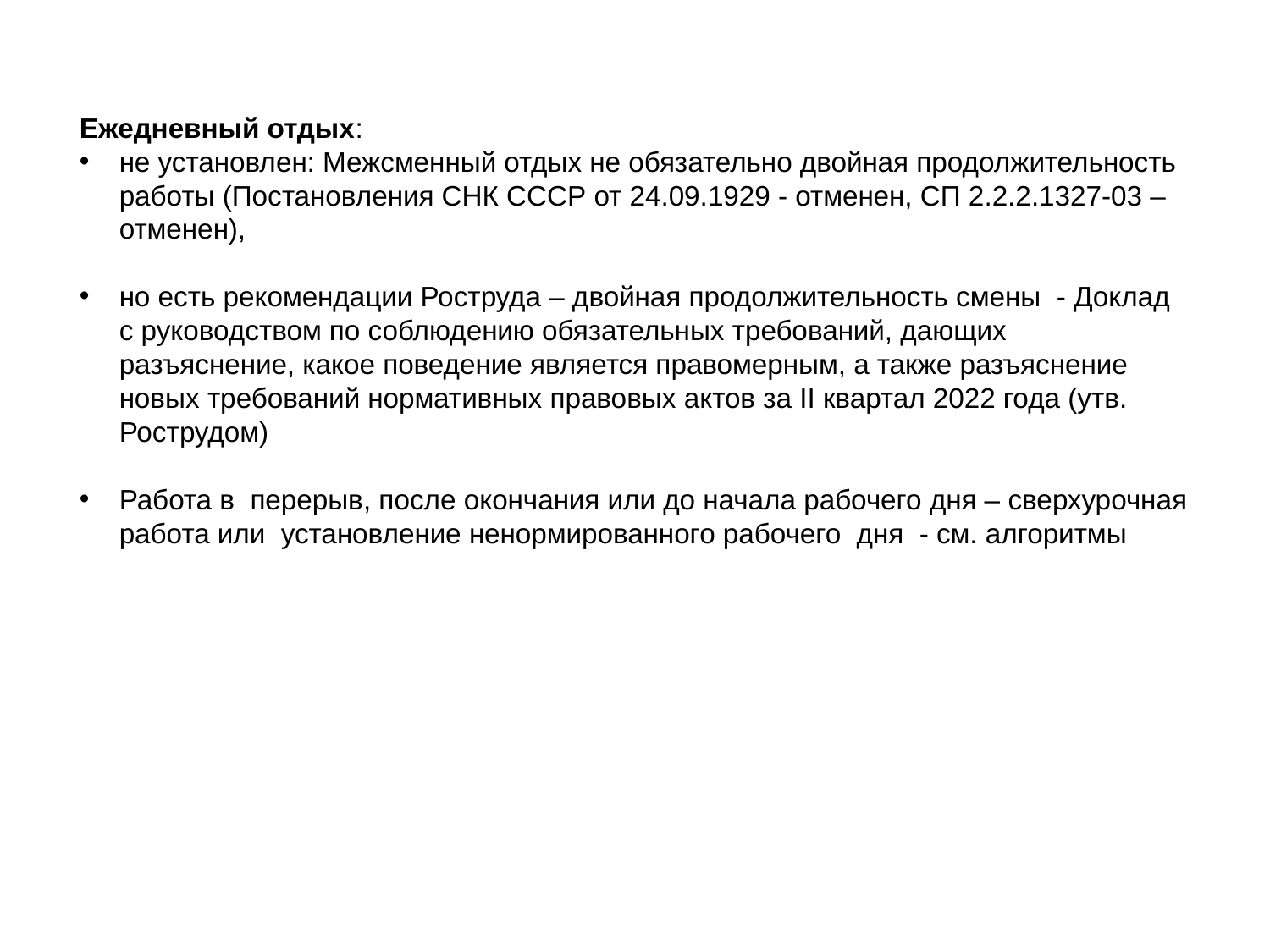

Ежедневный отдых:
не установлен: Межсменный отдых не обязательно двойная продолжительность работы (Постановления СНК СССР от 24.09.1929 - отменен, СП 2.2.2.1327-03 – отменен),

но есть рекомендации Роструда – двойная продолжительность смены  - Доклад с руководством по соблюдению обязательных требований, дающих разъяснение, какое поведение является правомерным, а также разъяснение новых требований нормативных правовых актов за II квартал 2022 года (утв. Рострудом)

Работа в  перерыв, после окончания или до начала рабочего дня – сверхурочная работа или  установление ненормированного рабочего  дня  - см. алгоритмы

20